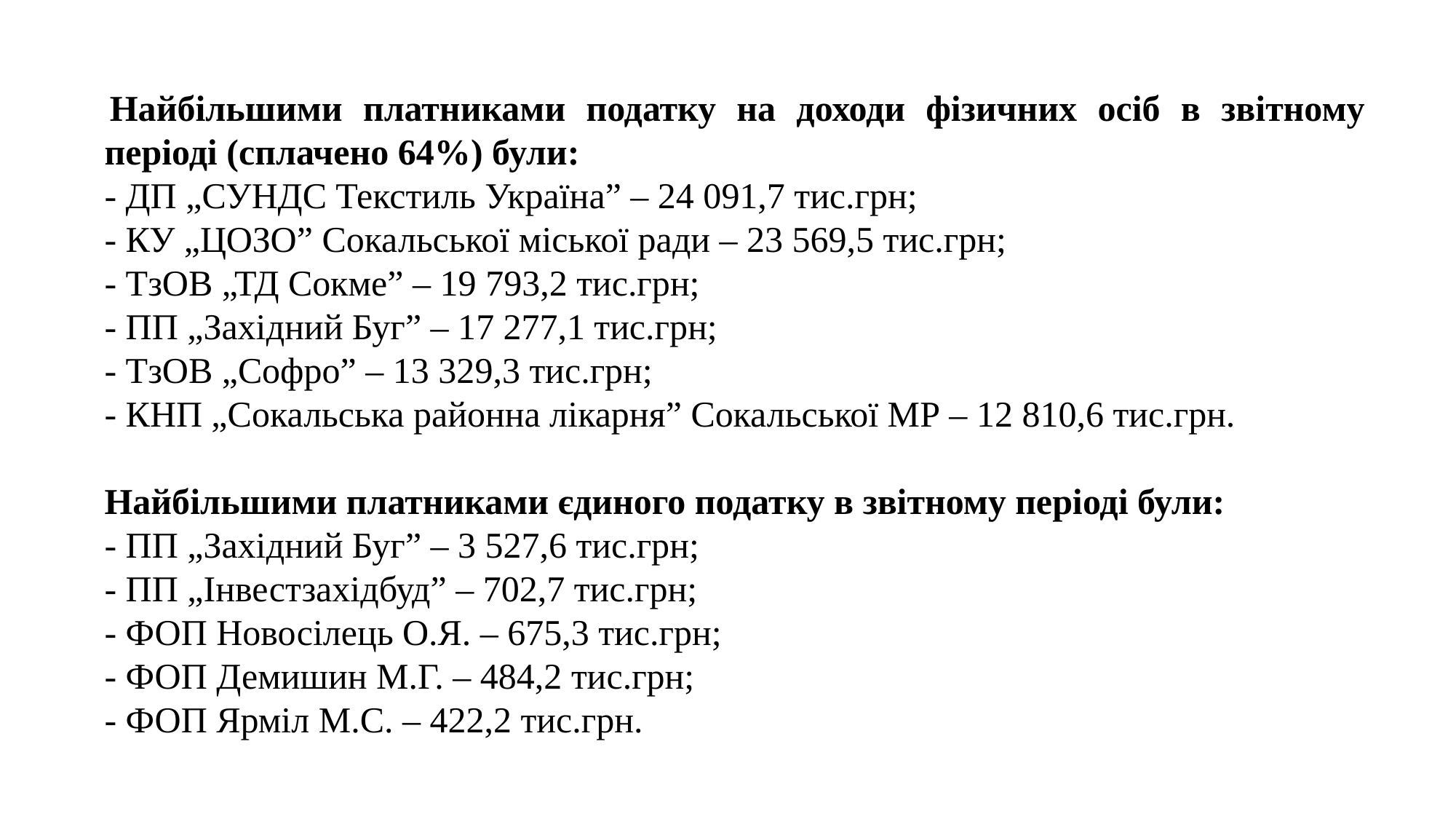

Найбільшими платниками податку на доходи фізичних осіб в звітному періоді (сплачено 64%) були:
- ДП „СУНДС Текстиль Україна” – 24 091,7 тис.грн;
- КУ „ЦОЗО” Сокальської міської ради – 23 569,5 тис.грн;
- ТзОВ „ТД Сокме” – 19 793,2 тис.грн;
- ПП „Західний Буг” – 17 277,1 тис.грн;
- ТзОВ „Софро” – 13 329,3 тис.грн;
- КНП „Сокальська районна лікарня” Сокальської МР – 12 810,6 тис.грн.

Найбільшими платниками єдиного податку в звітному періоді були:
- ПП „Західний Буг” – 3 527,6 тис.грн;
- ПП „Інвестзахідбуд” – 702,7 тис.грн;
- ФОП Новосілець О.Я. – 675,3 тис.грн;
- ФОП Демишин М.Г. – 484,2 тис.грн;
- ФОП Ярміл М.С. – 422,2 тис.грн.